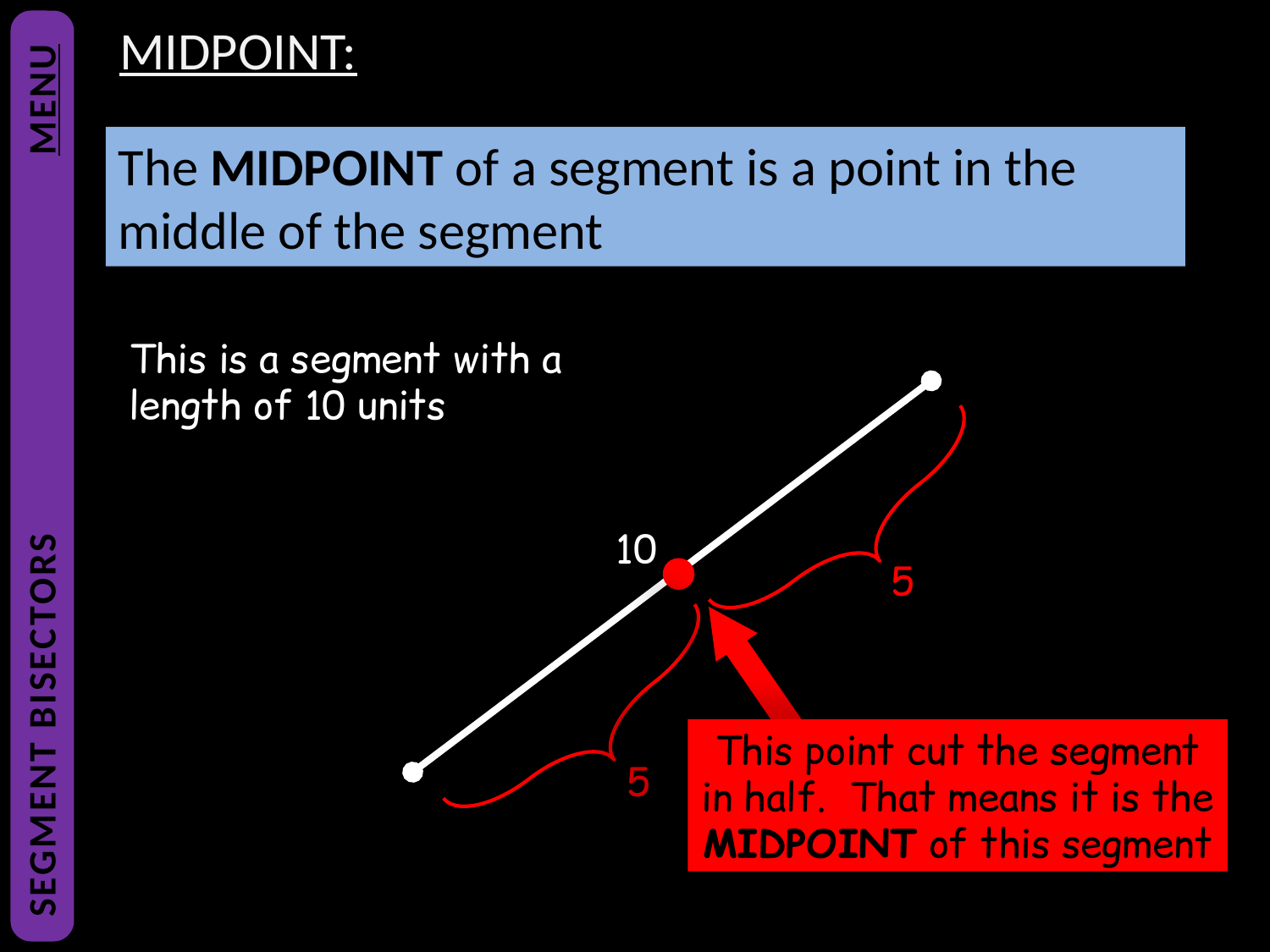

MIDPOINT:
The MIDPOINT of a segment is a point in the middle of the segment
This is a segment with a  length of 10 units

SEGMENT BISECTORS			MENU
10
5

This point cut the segment in half.  That means it is the MIDPOINT of this segment
5